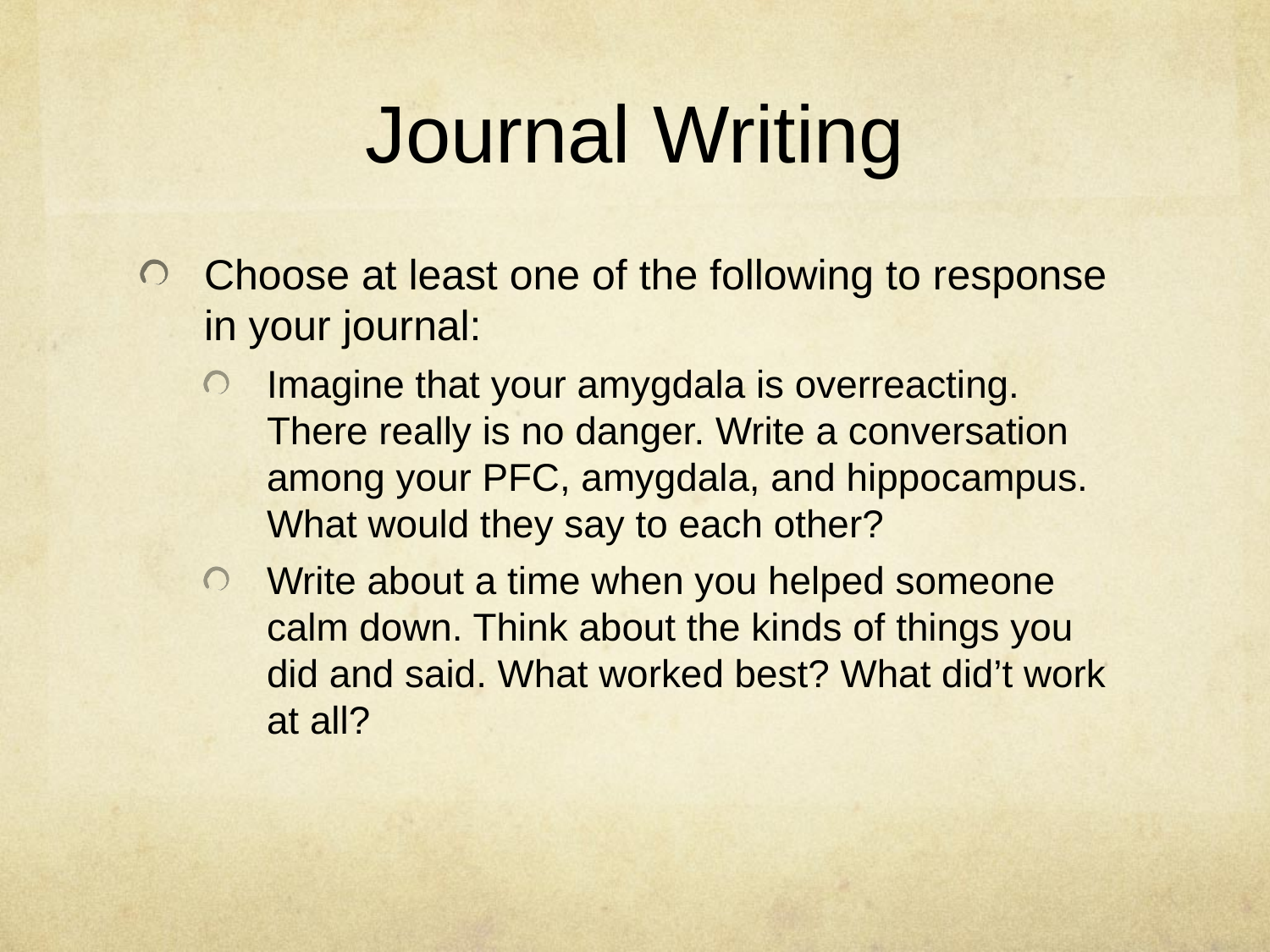

# Journal Writing
Choose at least one of the following to response in your journal:
Imagine that your amygdala is overreacting. There really is no danger. Write a conversation among your PFC, amygdala, and hippocampus. What would they say to each other?
Write about a time when you helped someone calm down. Think about the kinds of things you did and said. What worked best? What did’t work at all?